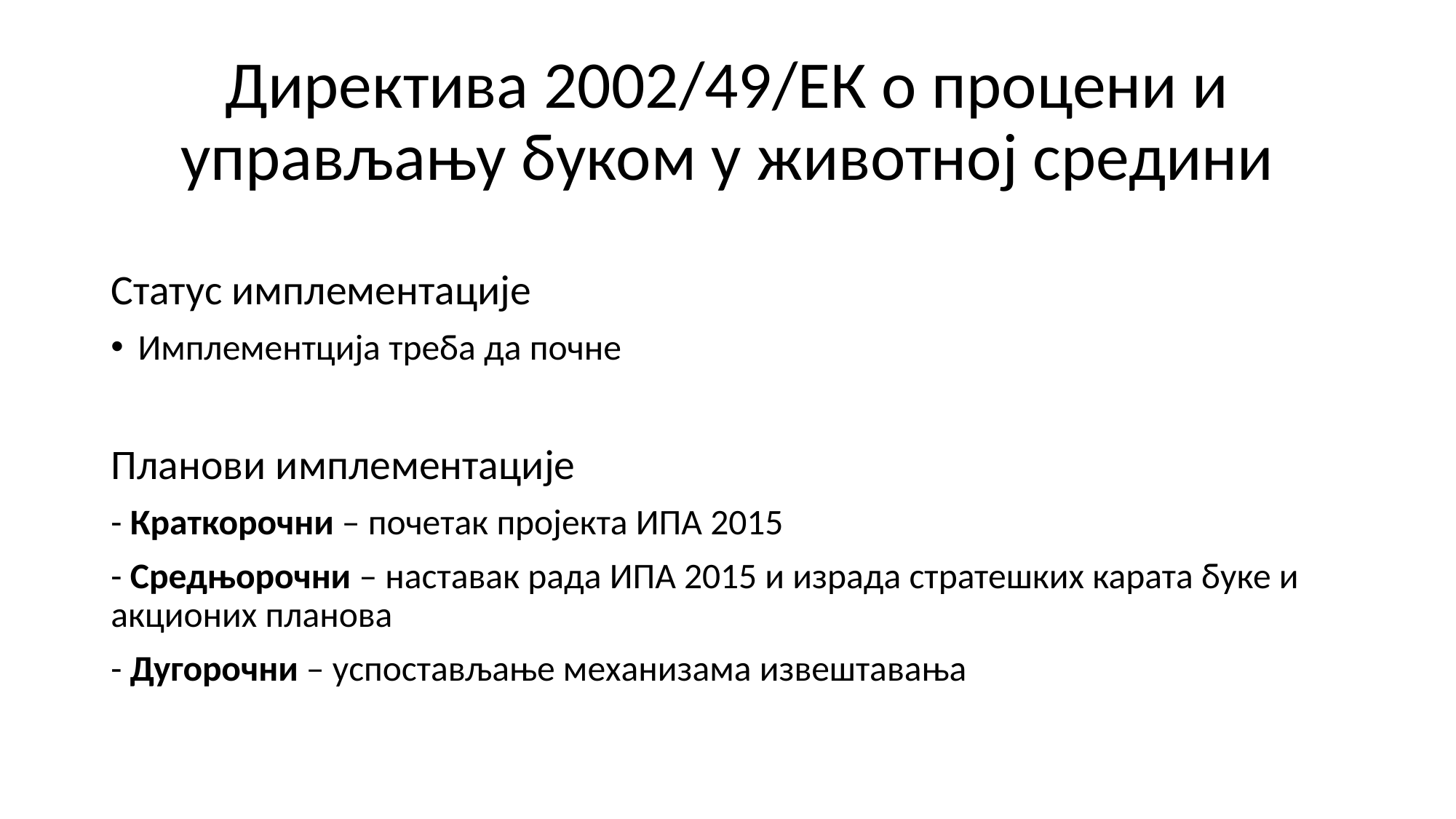

# Директива 2002/49/ЕК о процени и управљању буком у животној средини
Статус имплементације
Имплементција треба да почне

Планови имплементације
- Краткорочни – почетак пројекта ИПА 2015
- Средњорочни – наставак рада ИПА 2015 и израда стратешких карата буке и акционих планова
- Дугорочни – успостављање механизама извештавања